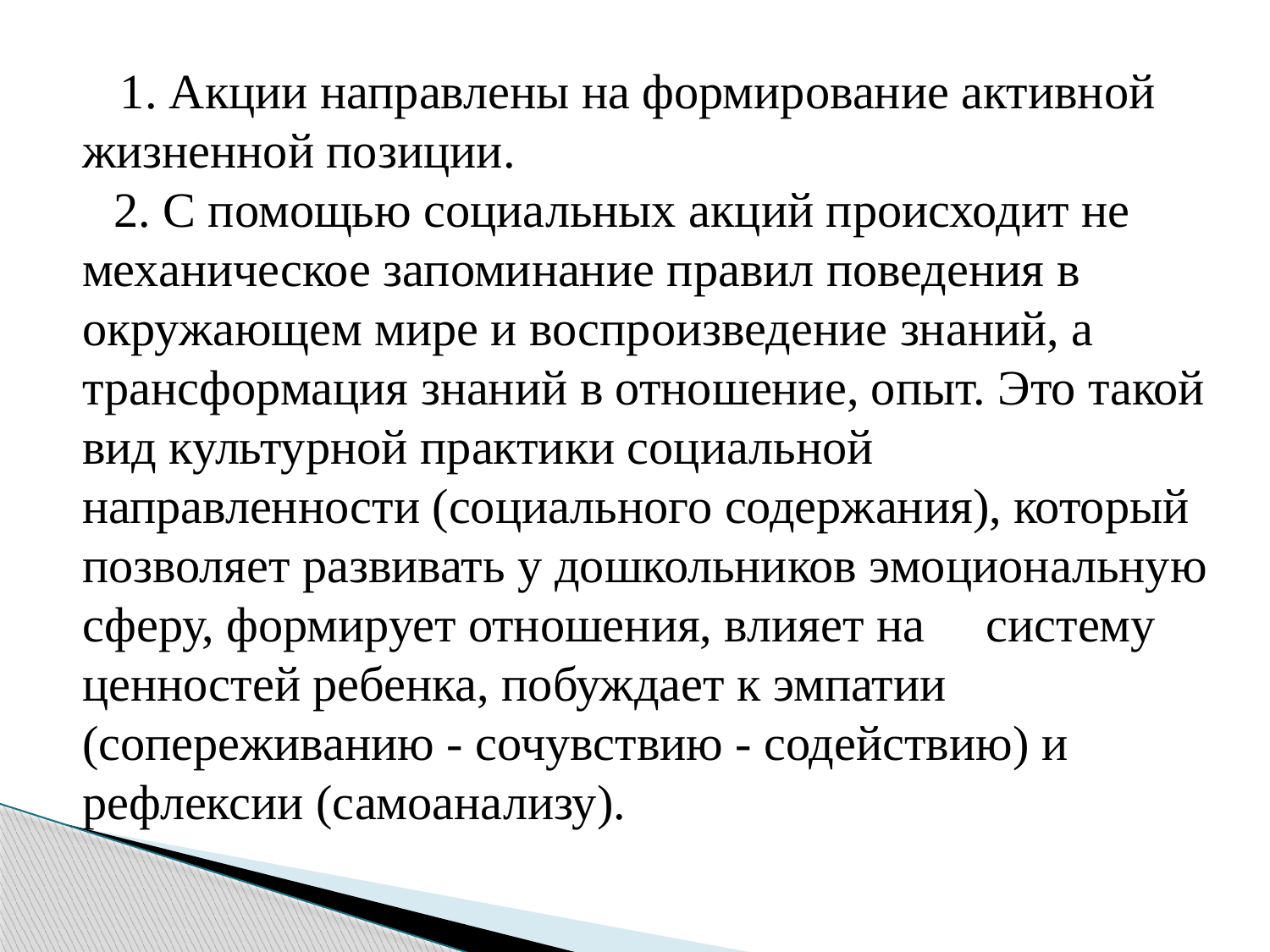

1. Акции направлены на формирование активной жизненной позиции.
2. С помощью социальных акций происходит не механическое запоминание правил поведения в окружающем мире и воспроизведение знаний, а трансформация знаний в отношение, опыт. Это такой вид культурной практики социальной направленности (социального содержания), который позволяет развивать у дошкольников эмоциональную сферу, формирует отношения, влияет на     систему ценностей ребенка, побуждает к эмпатии (сопереживанию - сочувствию - содействию) и рефлексии (самоанализу).